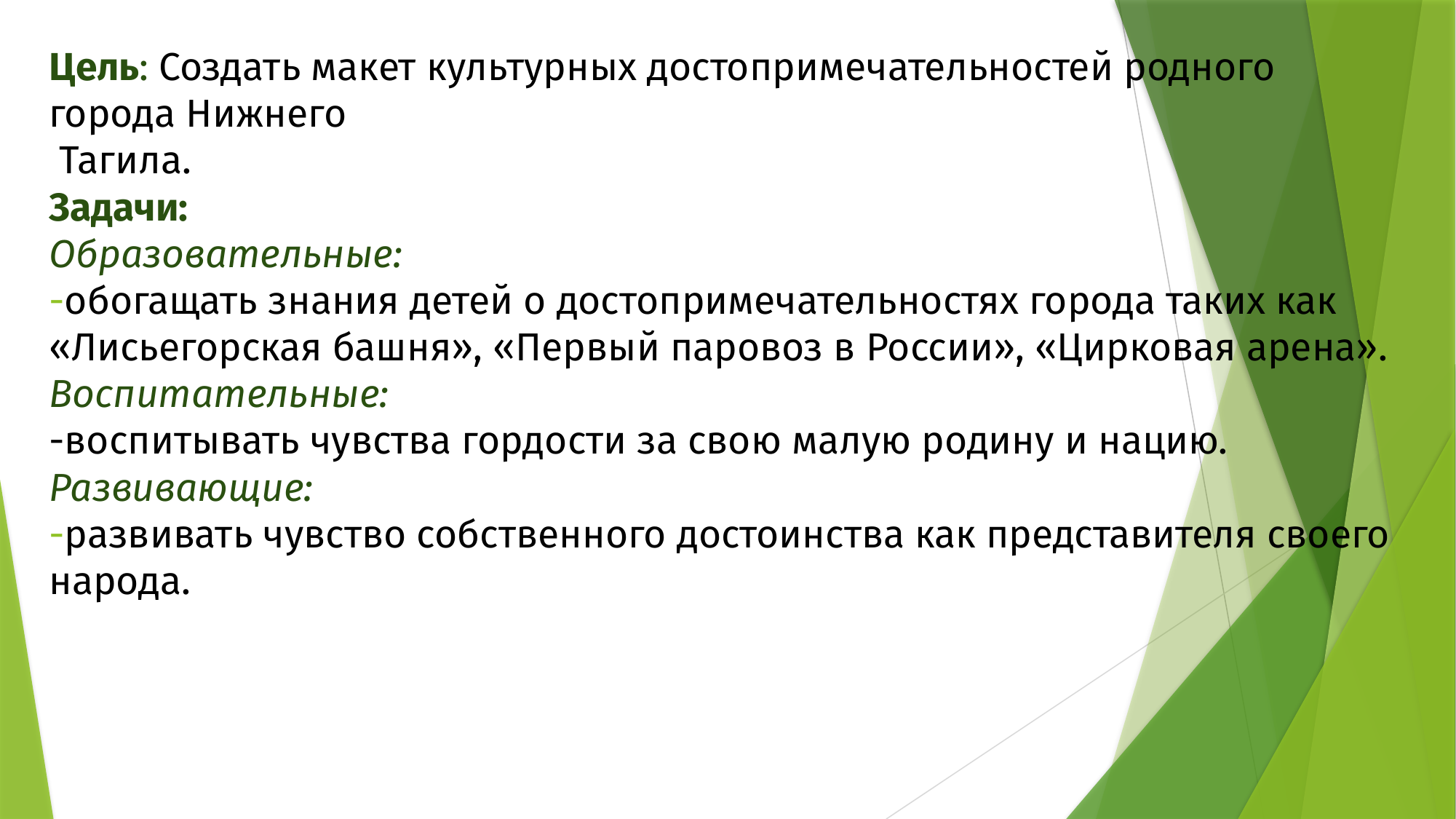

# Цель: Создать макет культурных достопримечательностей родного города Нижнего Тагила. Задачи: Образовательные: -обогащать знания детей о достопримечательностях города таких как «Лисьегорская башня», «Первый паровоз в России», «Цирковая арена». Воспитательные: -воспитывать чувства гордости за свою малую родину и нацию. Развивающие: -развивать чувство собственного достоинства как представителя своего народа.